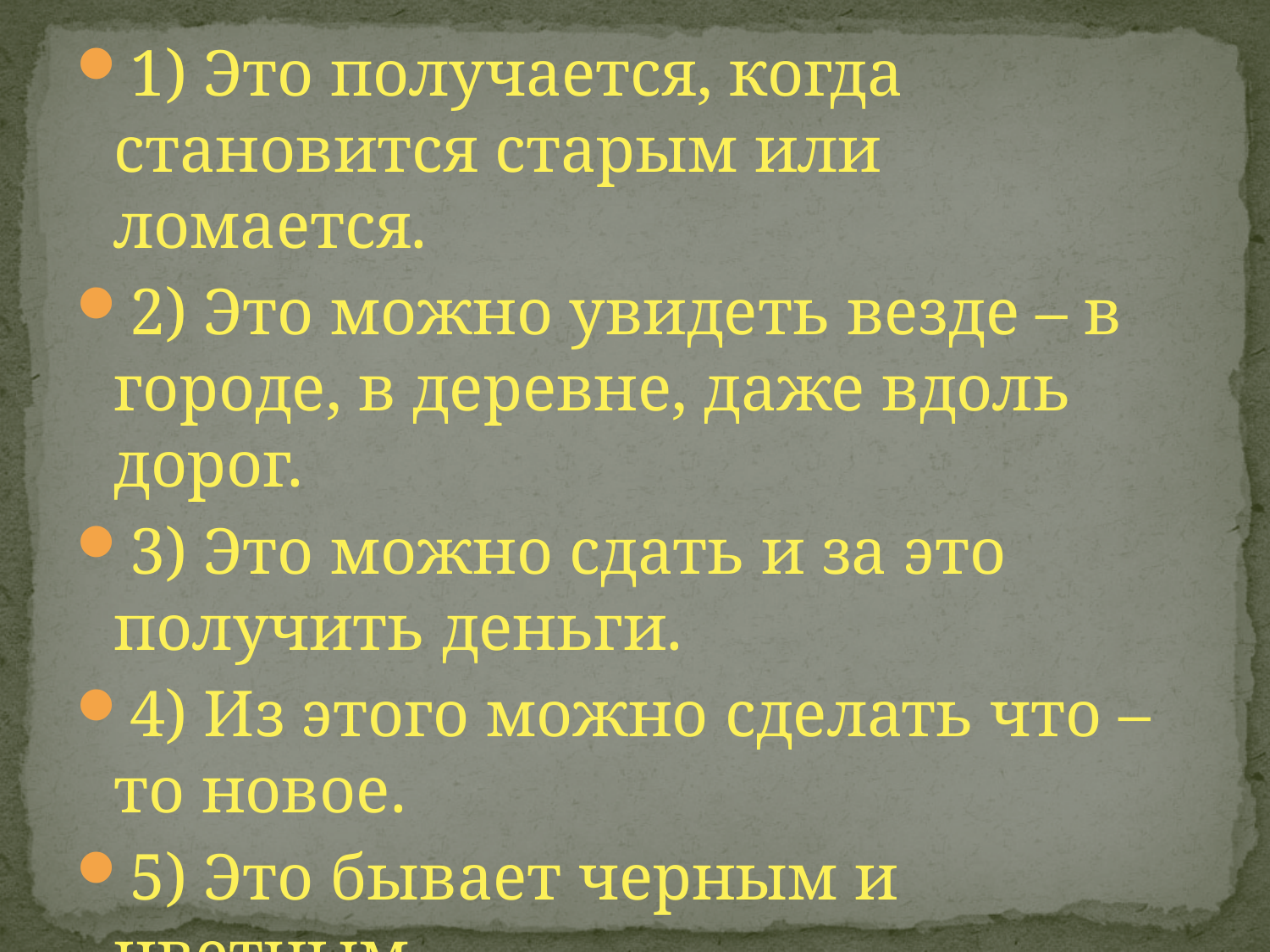

#
1) Это получается, когда становится старым или ломается.
2) Это можно увидеть везде – в городе, в деревне, даже вдоль дорог.
3) Это можно сдать и за это получить деньги.
4) Из этого можно сделать что – то новое.
5) Это бывает черным и цветным.
металлолом